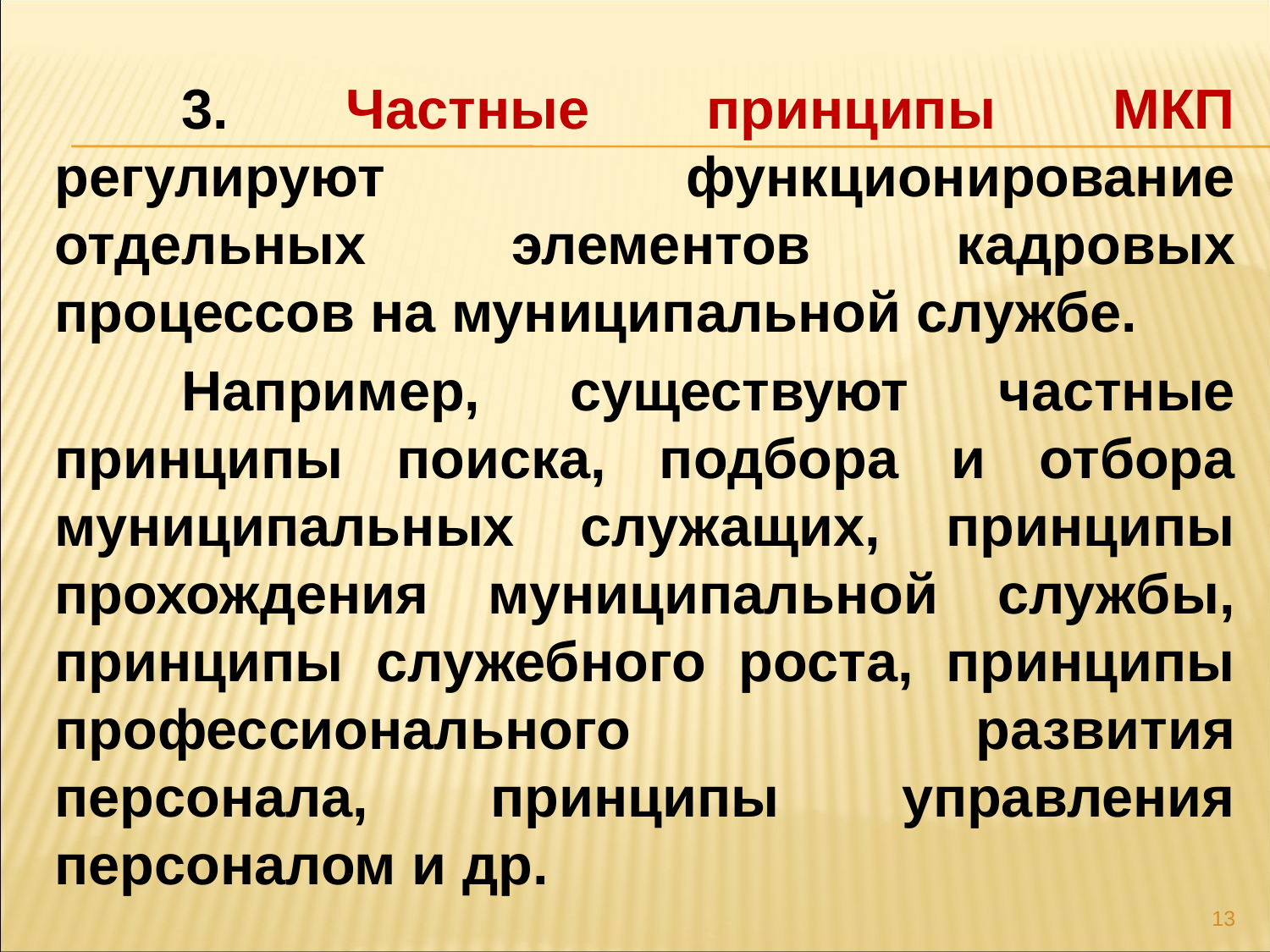

3. Частные принципы МКП регулируют функционирование отдельных элементов кадровых процессов на муниципальной службе.
	Например, существуют частные принципы поиска, подбора и отбора муниципальных служащих, принципы прохождения муниципальной службы, принципы служебного роста, принципы профессионального развития персонала, принципы управления персоналом и др.
13